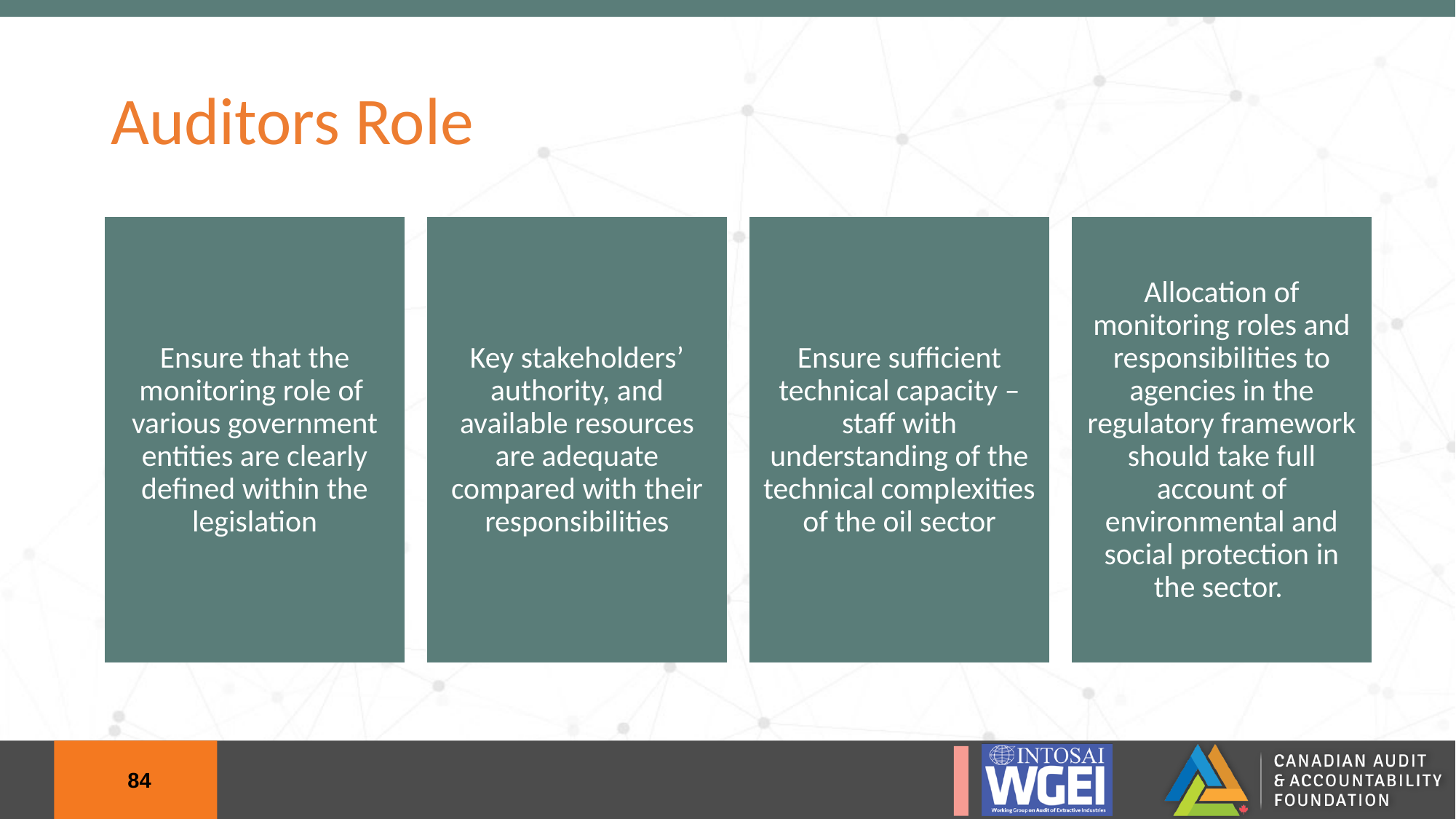

# Auditors Role
Ensure that the monitoring role of  various government entities are clearly defined within the legislation
Key stakeholders’ authority, and available resources are adequate compared with their responsibilities
Ensure sufficient technical capacity –staff with understanding of the technical complexities of the oil sector
Allocation of monitoring roles and responsibilities to agencies in the regulatory framework should take full account of environmental and social protection in the sector.